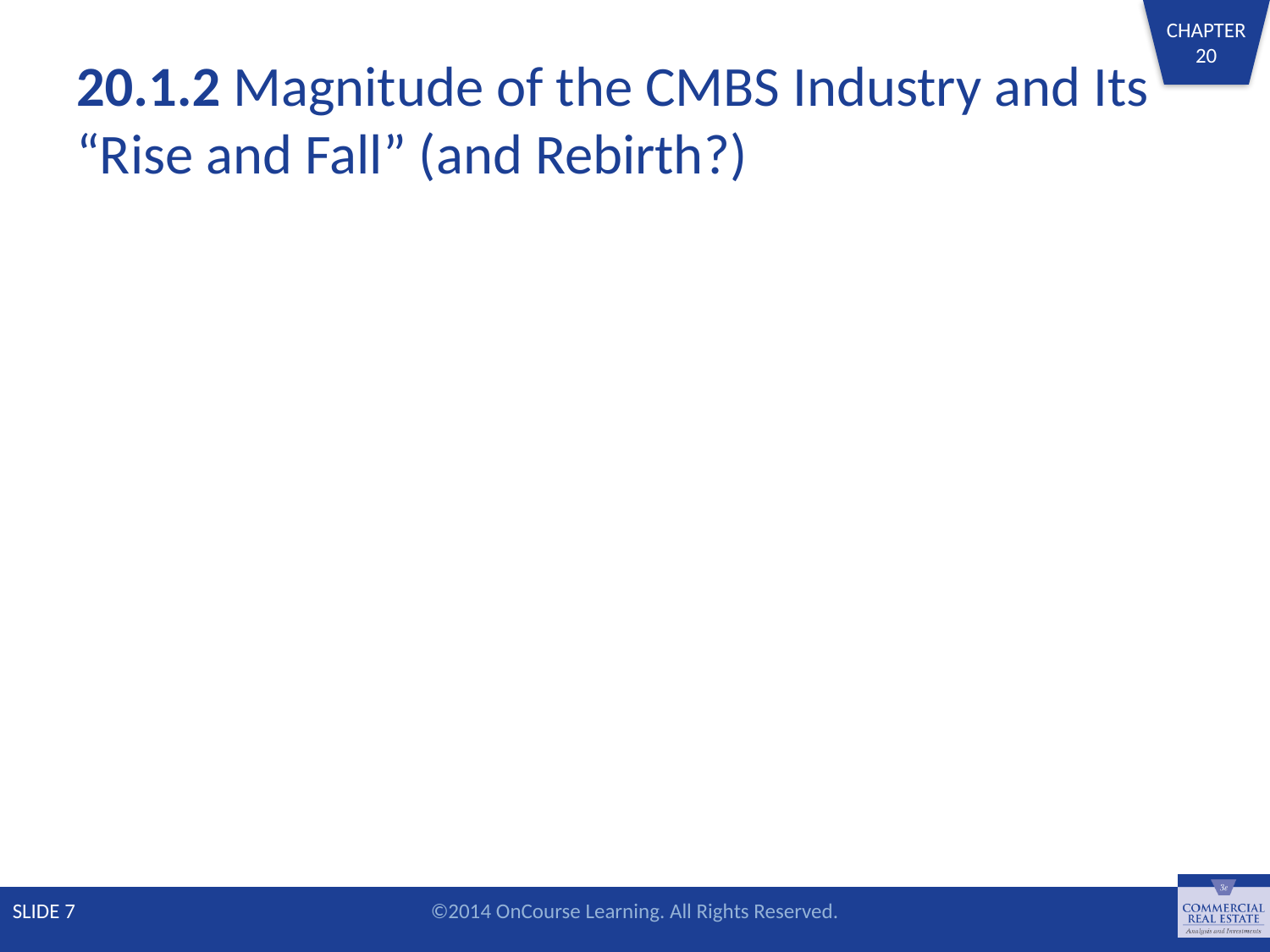

# 20.1.2 Magnitude of the CMBS Industry and Its “Rise and Fall” (and Rebirth?)

SLIDE 7